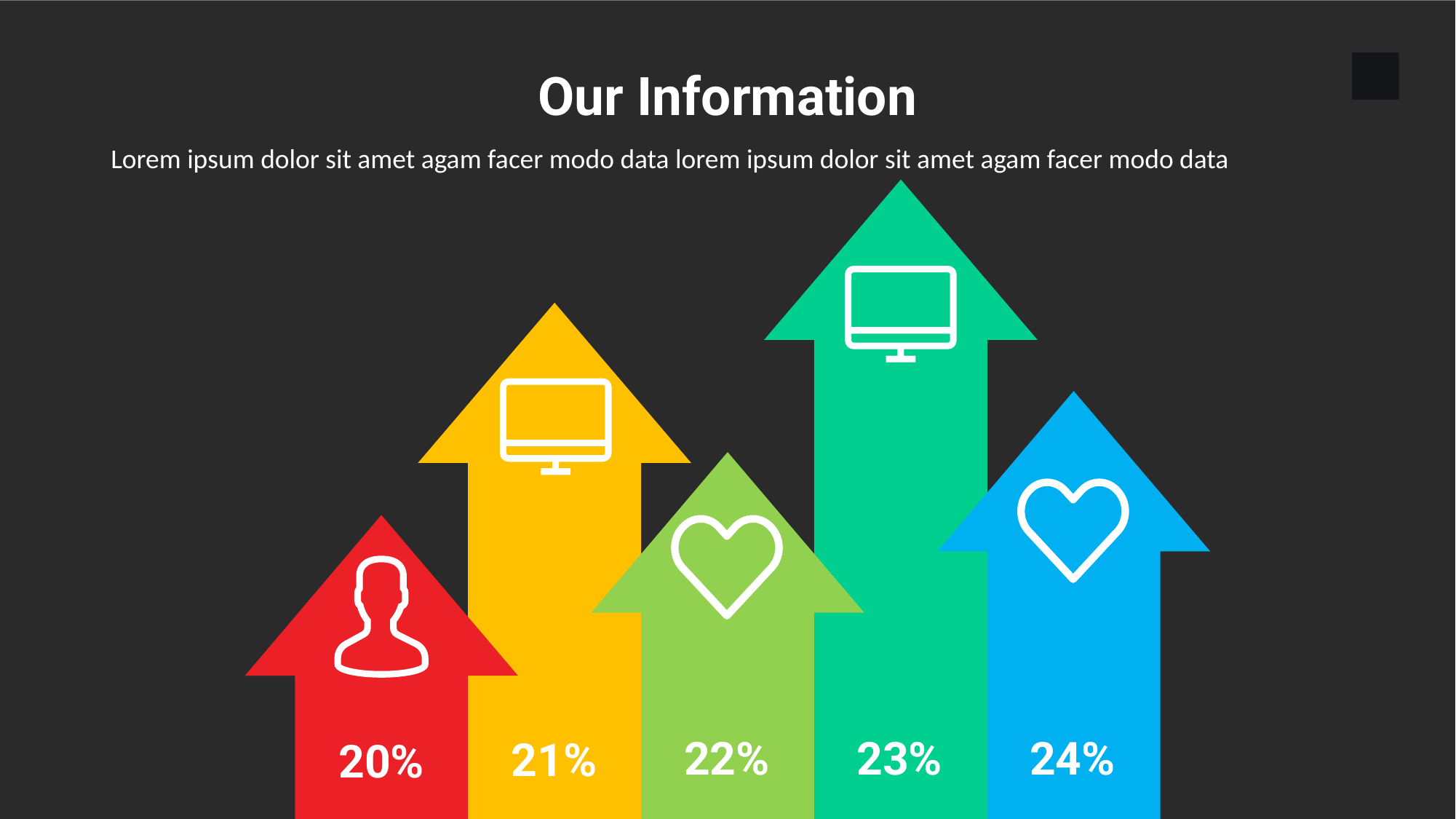

Our Information
18
Lorem ipsum dolor sit amet agam facer modo data lorem ipsum dolor sit amet agam facer modo data

24%
22%
23%
21%
20%